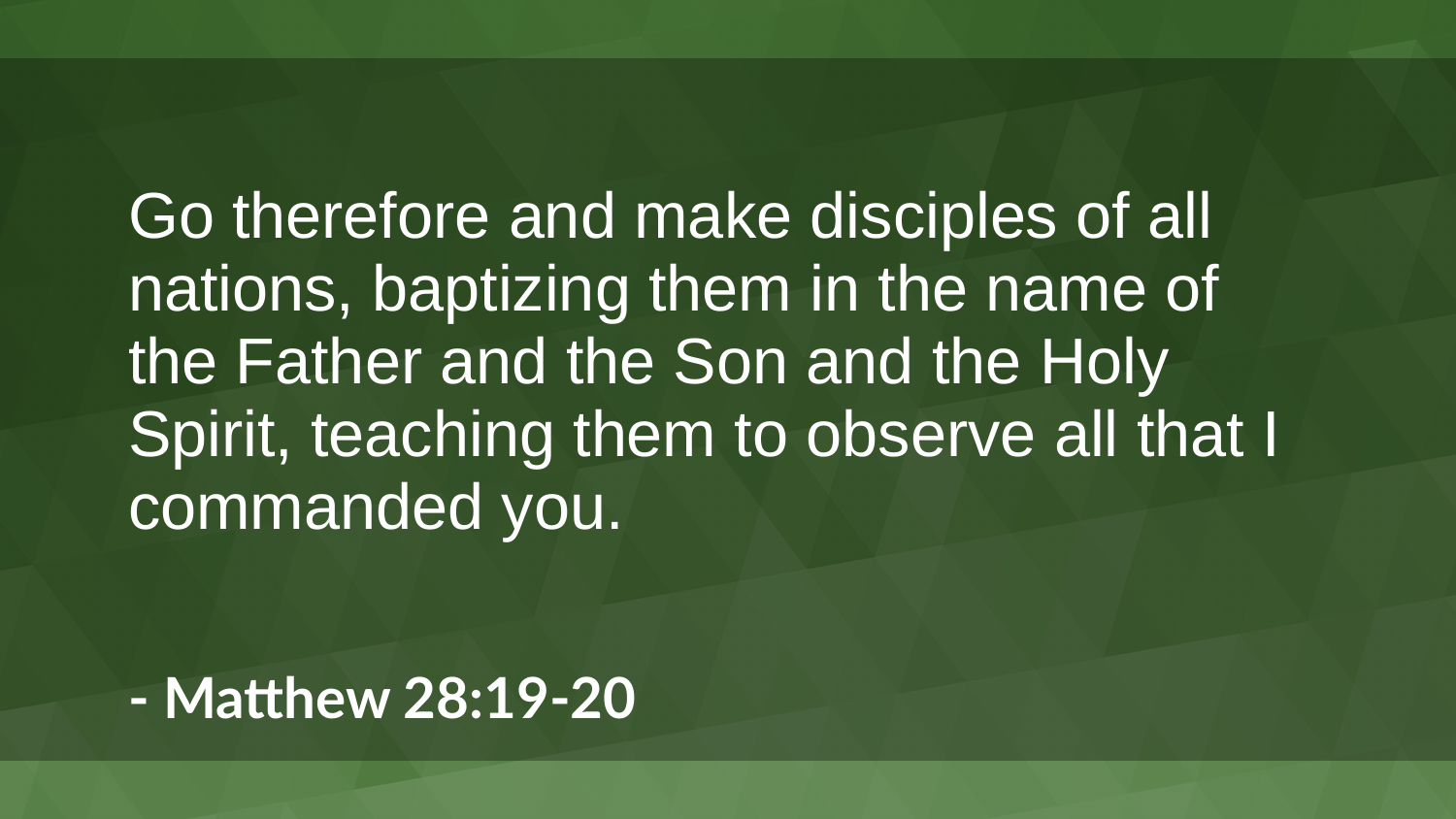

Go therefore and make disciples of all nations, baptizing them in the name of the Father and the Son and the Holy Spirit, teaching them to observe all that I commanded you.
- Matthew 28:19-20